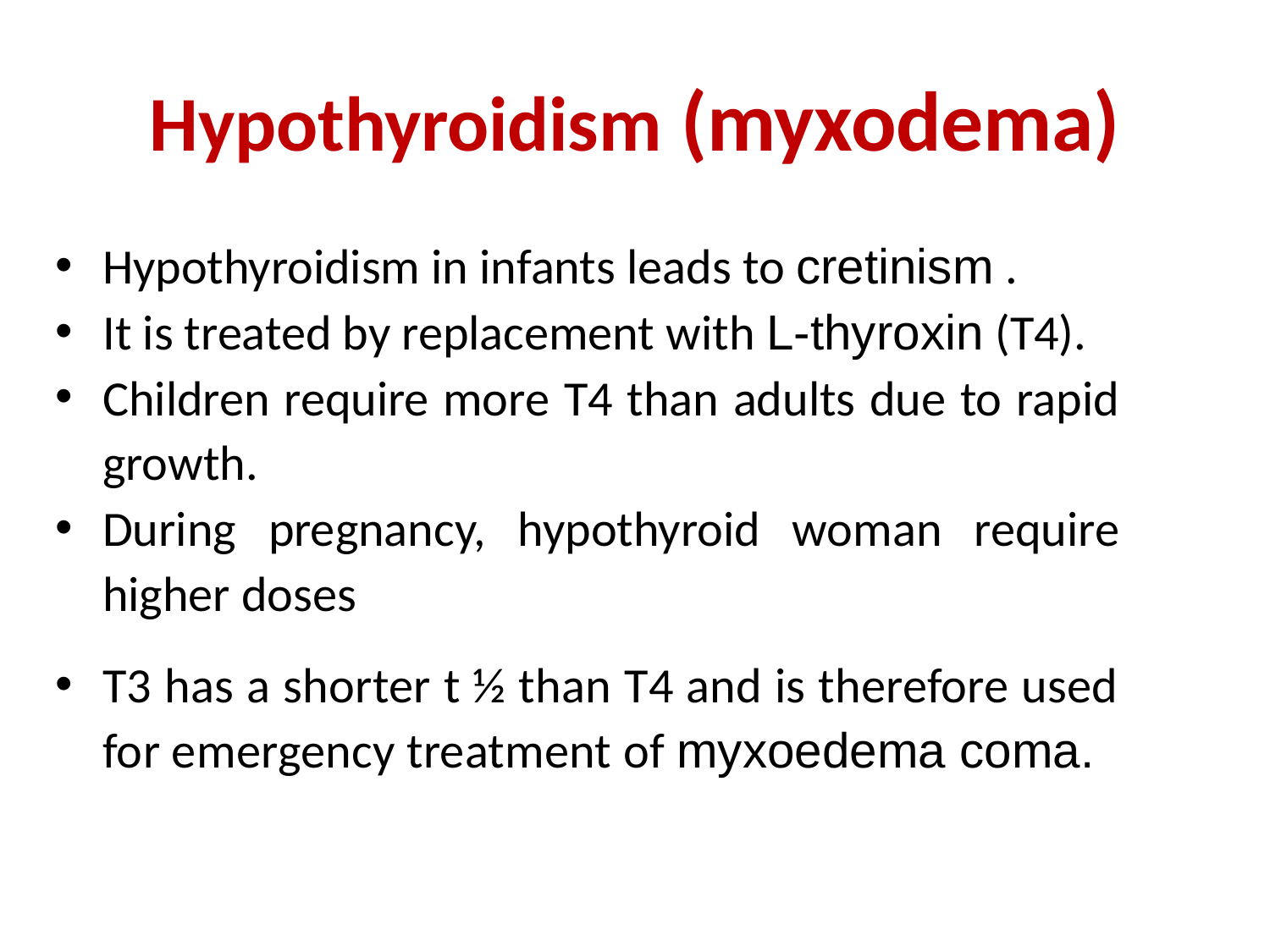

# Hypothyroidism (myxodema)
Hypothyroidism in infants leads to cretinism .
It is treated by replacement with L-thyroxin (T4).
Children require more T4 than adults due to rapid growth.
During pregnancy, hypothyroid woman require higher doses
T3 has a shorter t ½ than T4 and is therefore used for emergency treatment of myxoedema coma.